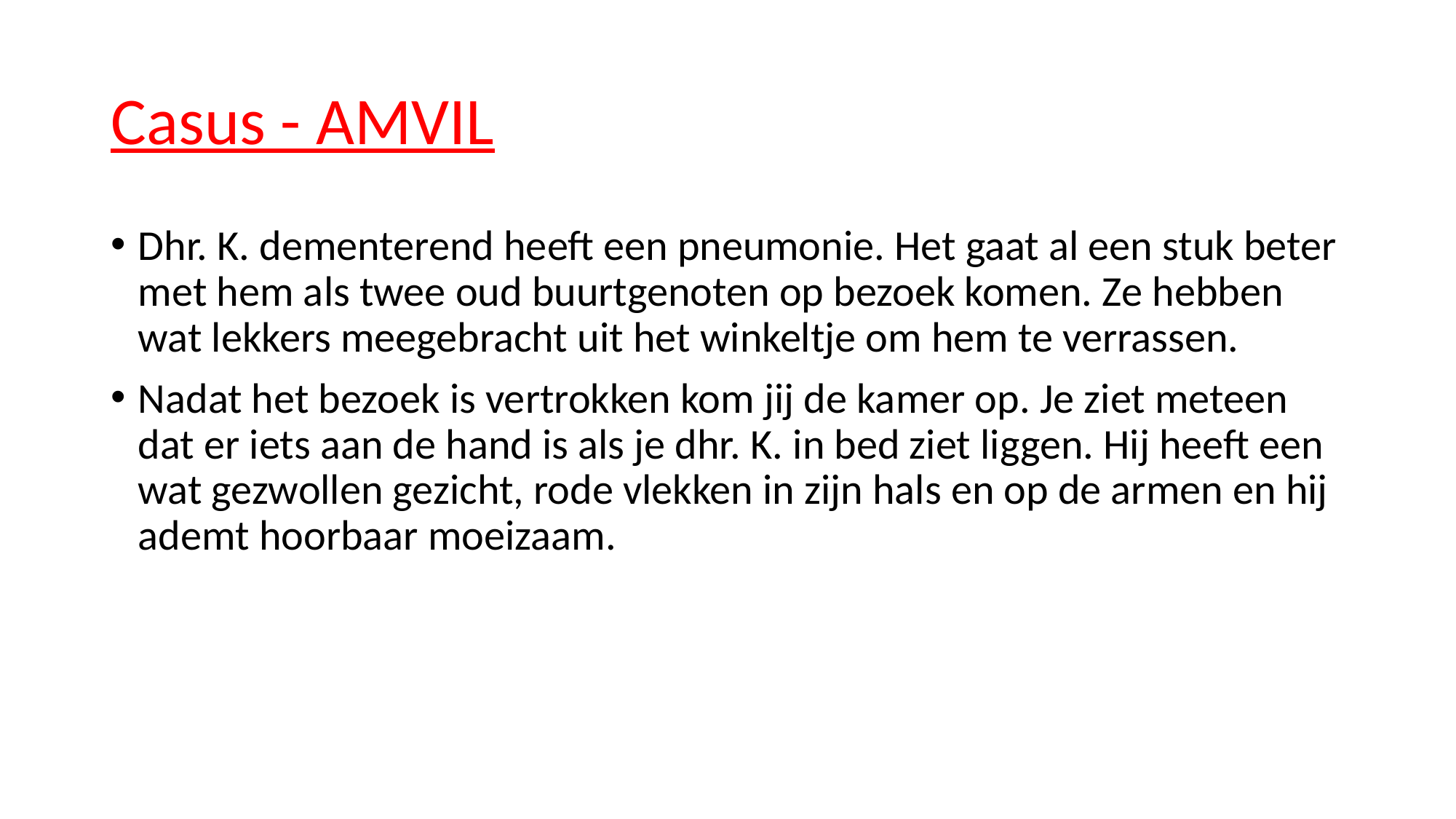

# Casus - AMVIL
Dhr. K. dementerend heeft een pneumonie. Het gaat al een stuk beter met hem als twee oud buurtgenoten op bezoek komen. Ze hebben wat lekkers meegebracht uit het winkeltje om hem te verrassen.
Nadat het bezoek is vertrokken kom jij de kamer op. Je ziet meteen dat er iets aan de hand is als je dhr. K. in bed ziet liggen. Hij heeft een wat gezwollen gezicht, rode vlekken in zijn hals en op de armen en hij ademt hoorbaar moeizaam.